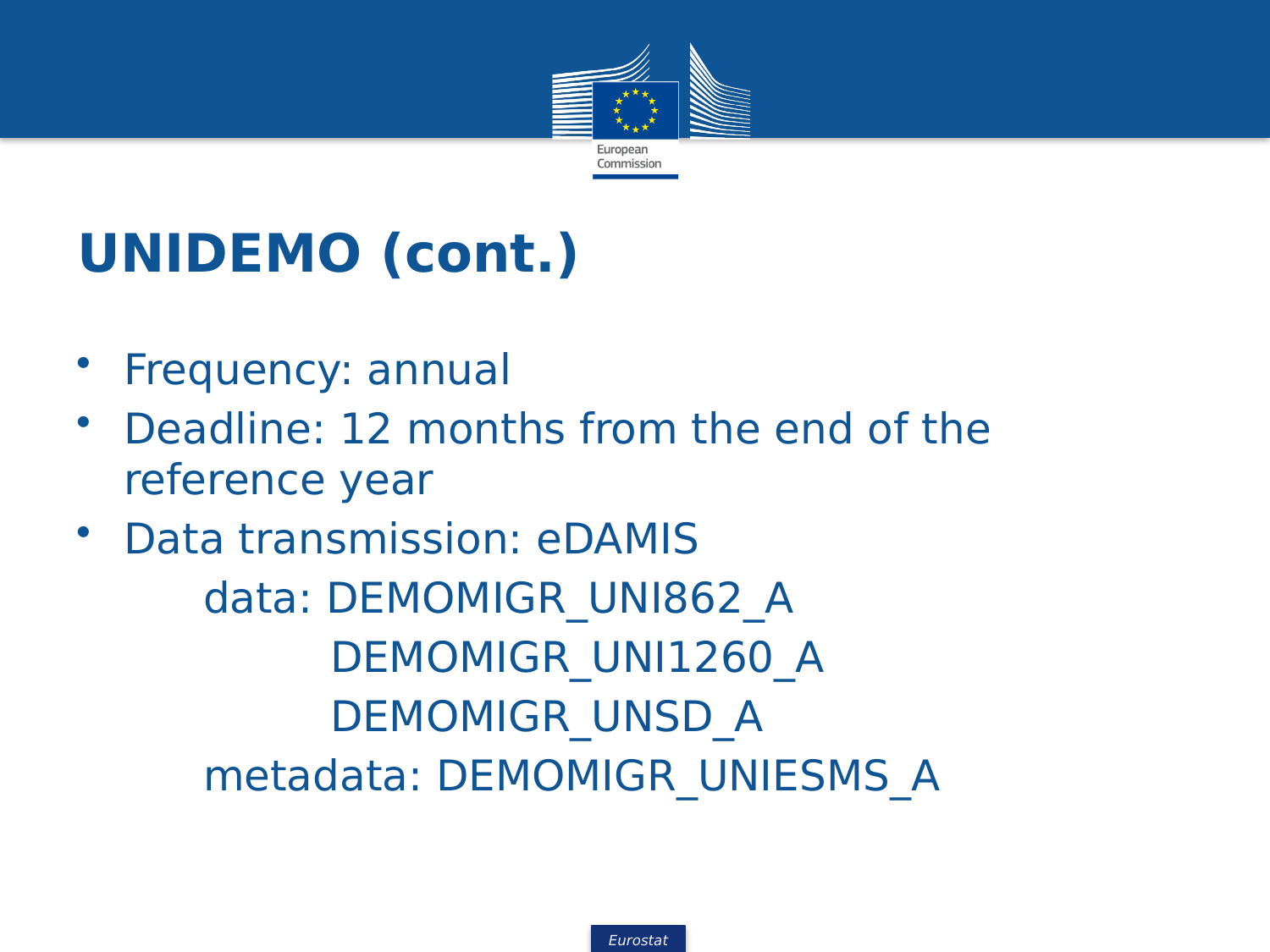

# UNIDEMO (cont.)
Frequency: annual
Deadline: 12 months from the end of the reference year
Data transmission: eDAMIS
	data: DEMOMIGR_UNI862_A
		DEMOMIGR_UNI1260_A
		DEMOMIGR_UNSD_A
	metadata: DEMOMIGR_UNIESMS_A